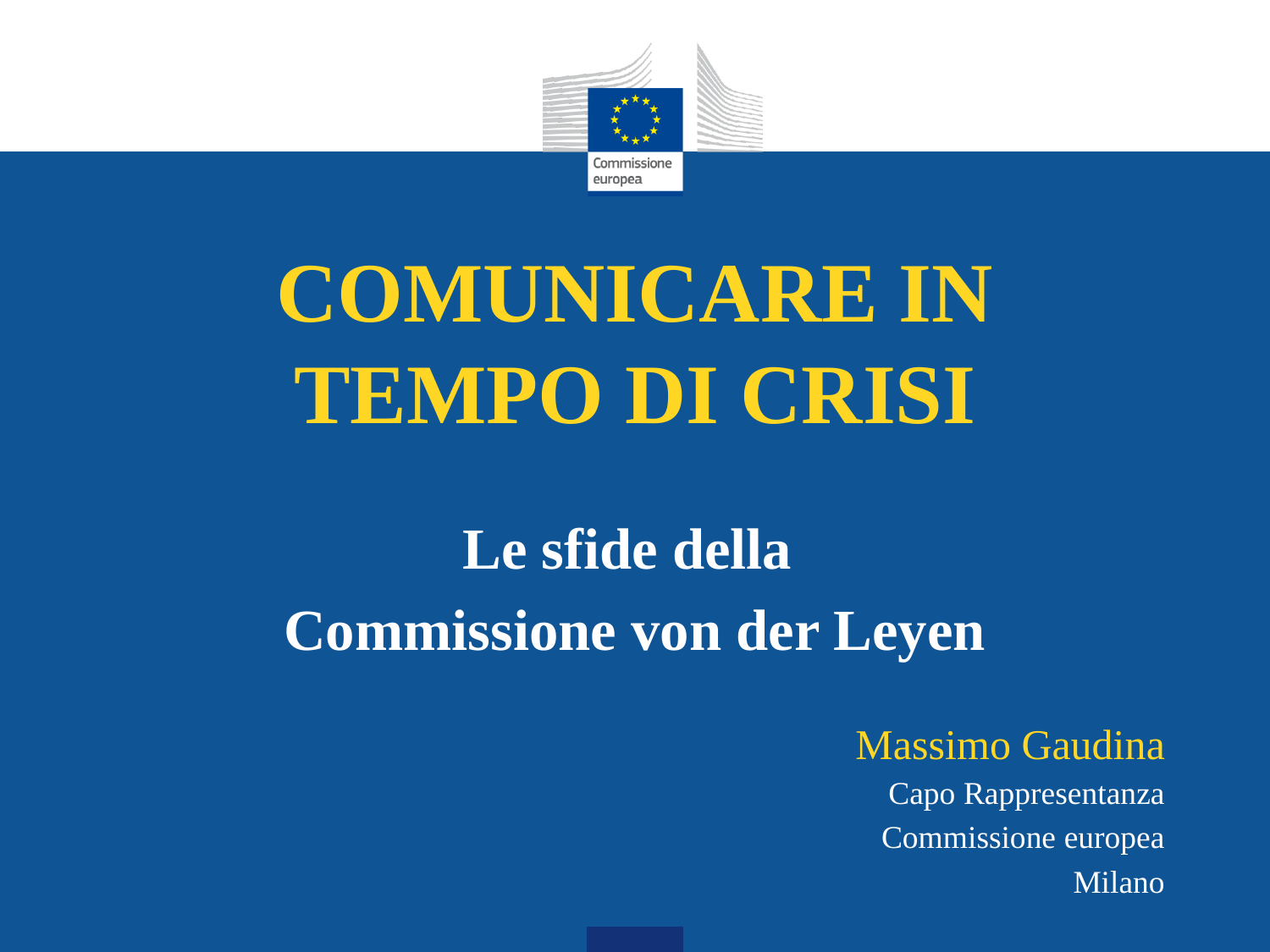

COMUNICARE IN TEMPO DI CRISI
Le sfide della
Commissione von der Leyen
Massimo Gaudina
Capo Rappresentanza
Commissione europea
Milano